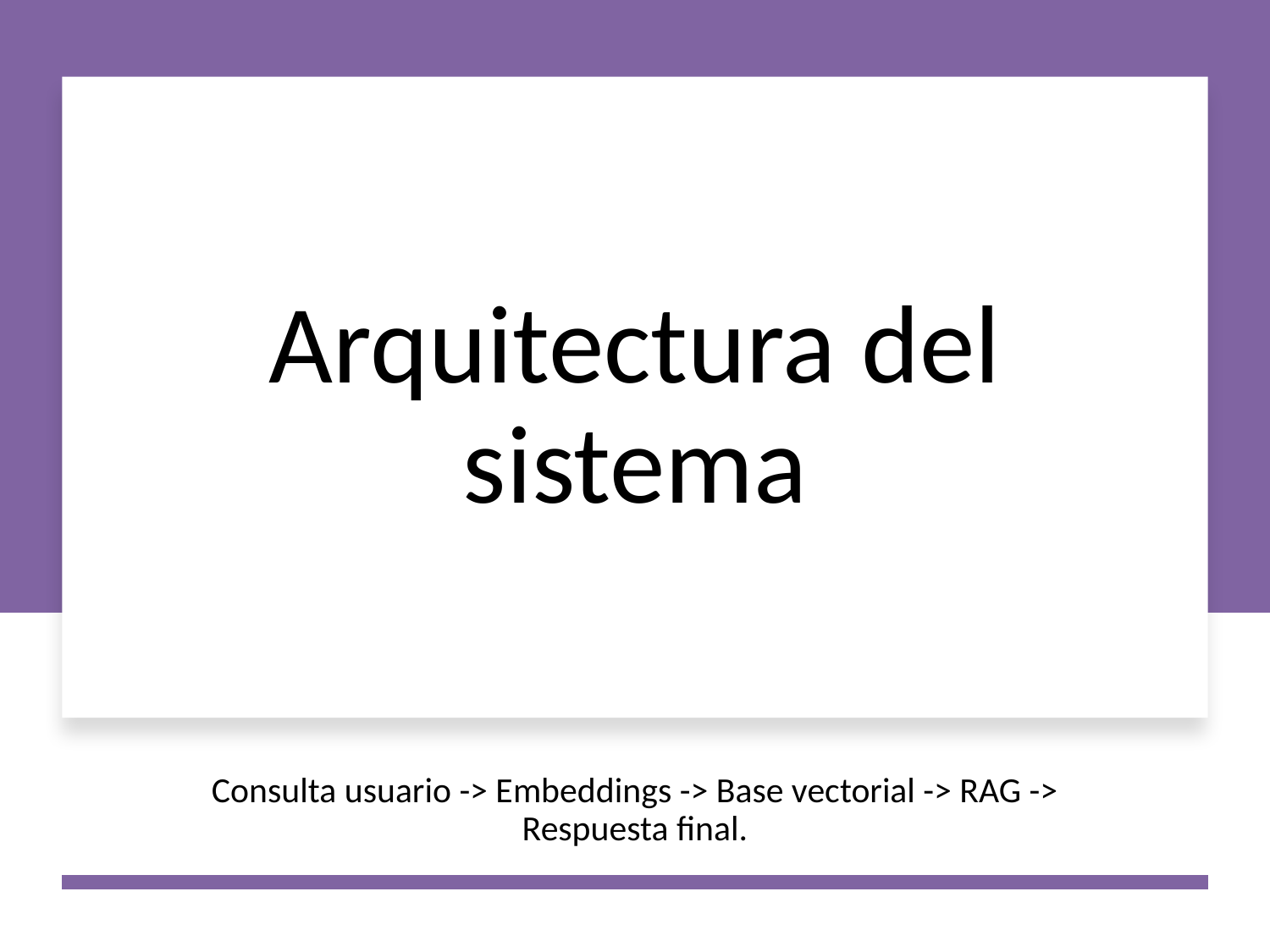

# Arquitectura del sistema
Consulta usuario -> Embeddings -> Base vectorial -> RAG -> Respuesta final.